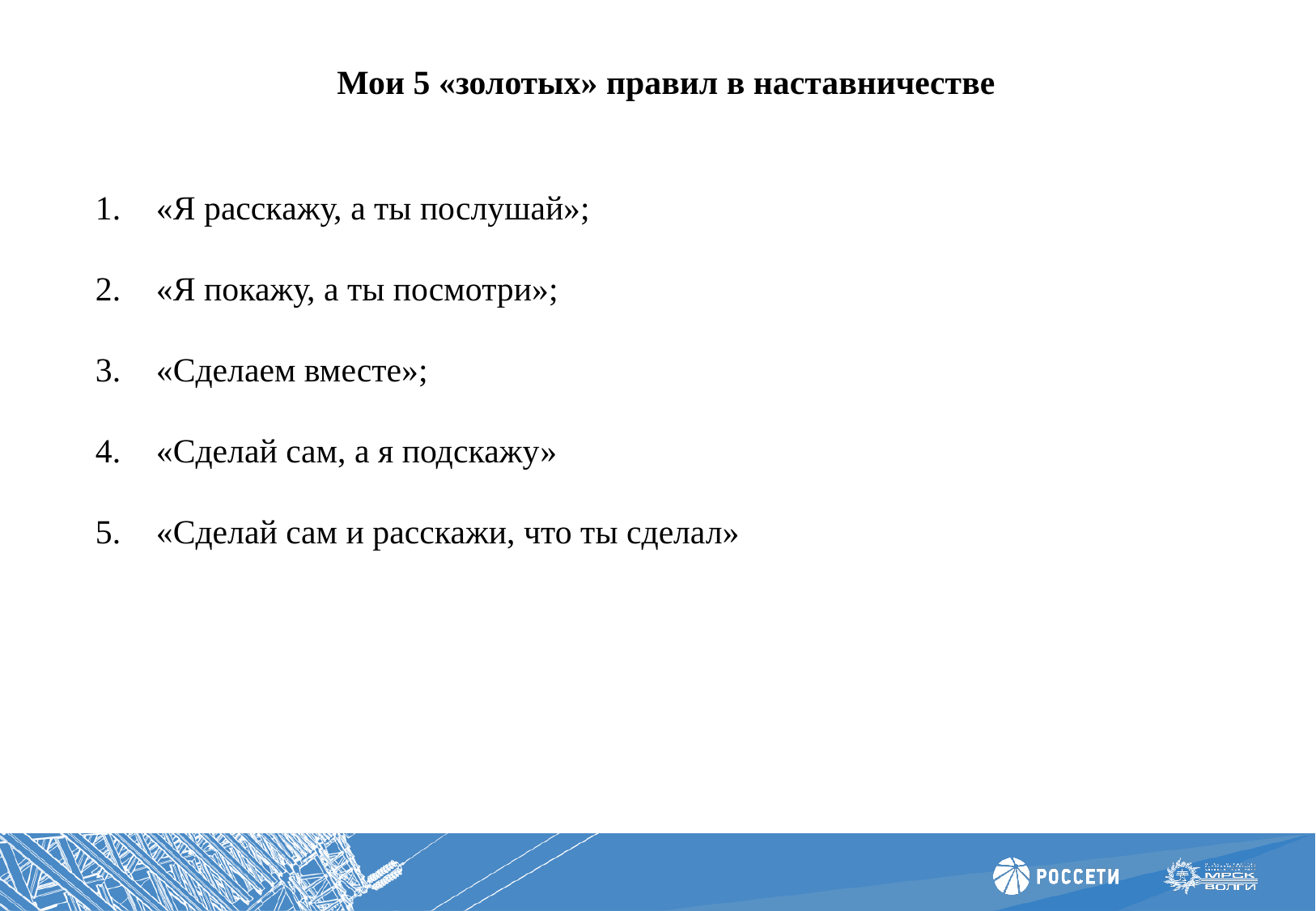

# Мои 5 «золотых» правил в наставничестве
«Я расскажу, а ты послушай»;
«Я покажу, а ты посмотри»;
«Сделаем вместе»;
«Сделай сам, а я подскажу»
«Сделай сам и расскажи, что ты сделал»